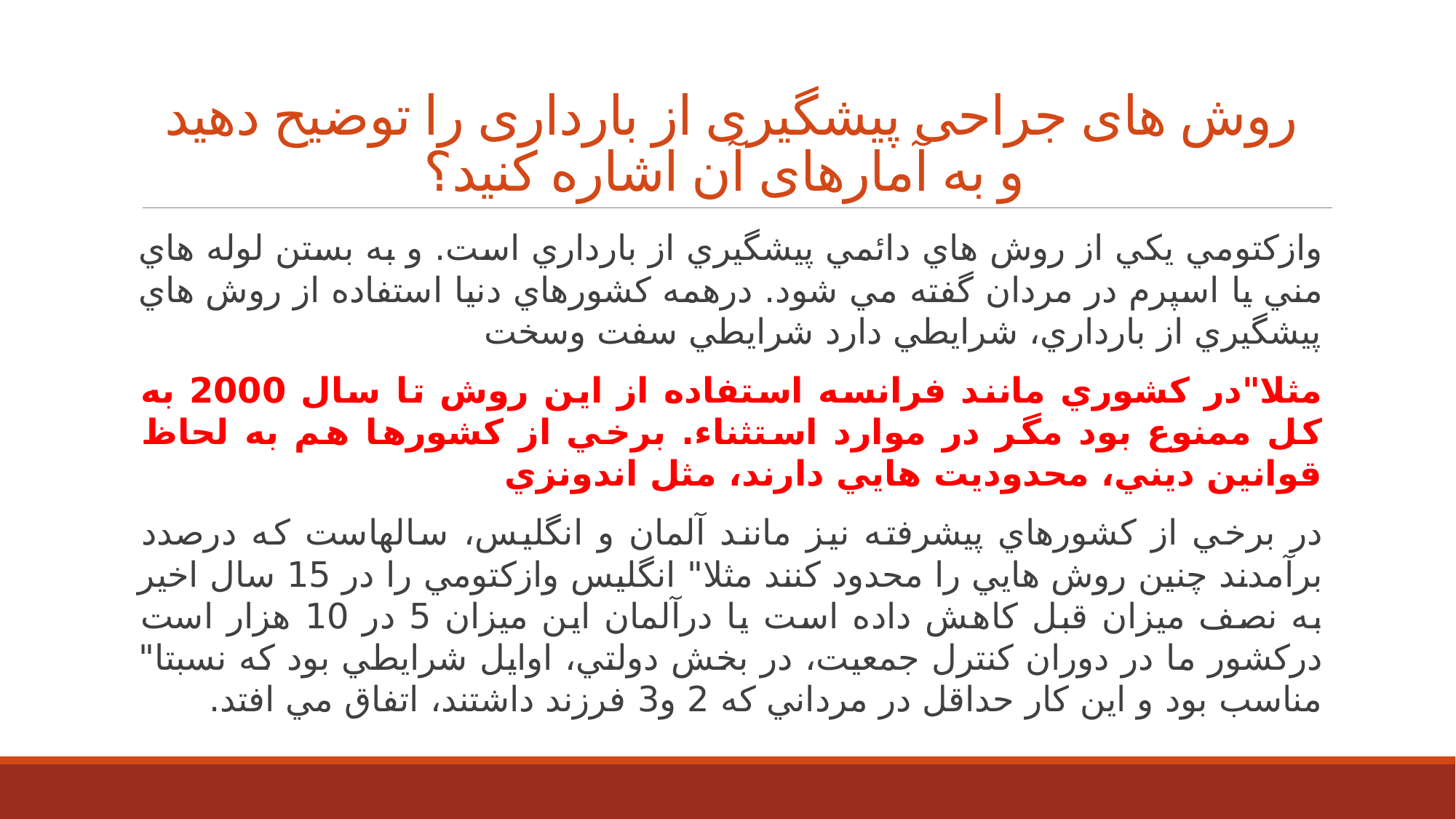

# روش های جراحی پیشگیری از بارداری را توضیح دهید و به آمارهای آن اشاره کنید؟
وازكتومي يكي از روش هاي دائمي پيشگيري از بارداري است. و به بستن لوله هاي مني يا اسپرم در مردان گفته مي شود. درهمه كشورهاي دنيا استفاده از روش هاي پيشگيري از بارداري، شرايطي دارد شرايطي سفت وسخت
مثلا"در كشوري مانند فرانسه استفاده از اين روش تا سال 2000 به كل ممنوع بود مگر در موارد استثناء. برخي از كشورها هم به لحاظ قوانين ديني، محدوديت هايي دارند، مثل اندونزي
در برخي از كشورهاي پيشرفته نيز مانند آلمان و انگليس، سالهاست كه درصدد برآمدند چنين روش هايي را محدود كنند مثلا" انگليس وازكتومي را در 15 سال اخير به نصف ميزان قبل كاهش داده است يا درآلمان اين ميزان 5 در 10 هزار است دركشور ما در دوران كنترل جمعيت، در بخش دولتي، اوایل شرايطي بود كه نسبتا" مناسب بود و اين كار حداقل در مرداني که 2 و3 فرزند داشتند، اتفاق مي افتد.